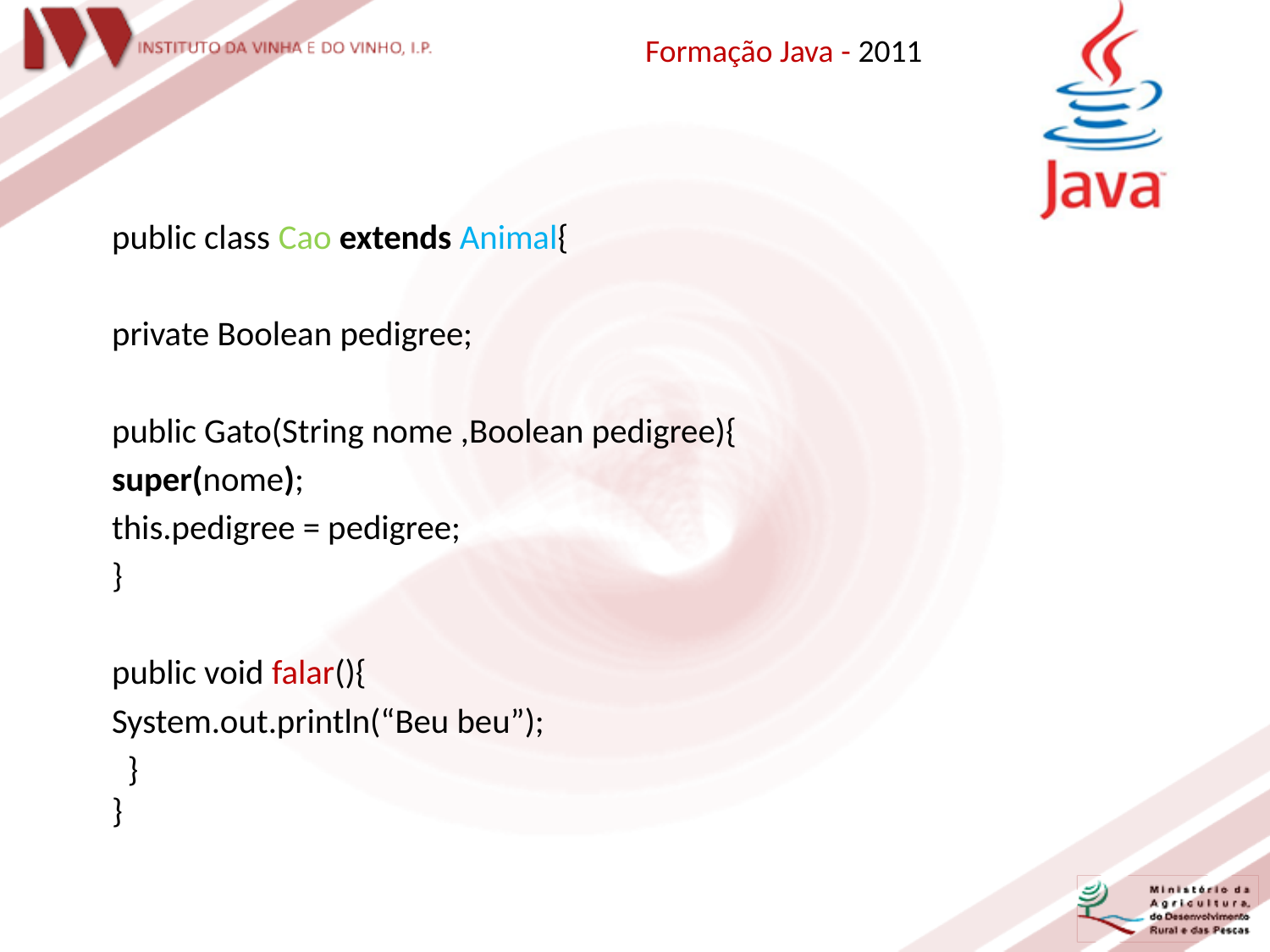

Formação Java - 2011

public class Cao extends Animal{

private Boolean pedigree;

public Gato(String nome ,Boolean pedigree){
super(nome);
this.pedigree = pedigree;
}

public void falar(){
System.out.println(“Beu beu”);
  }
}